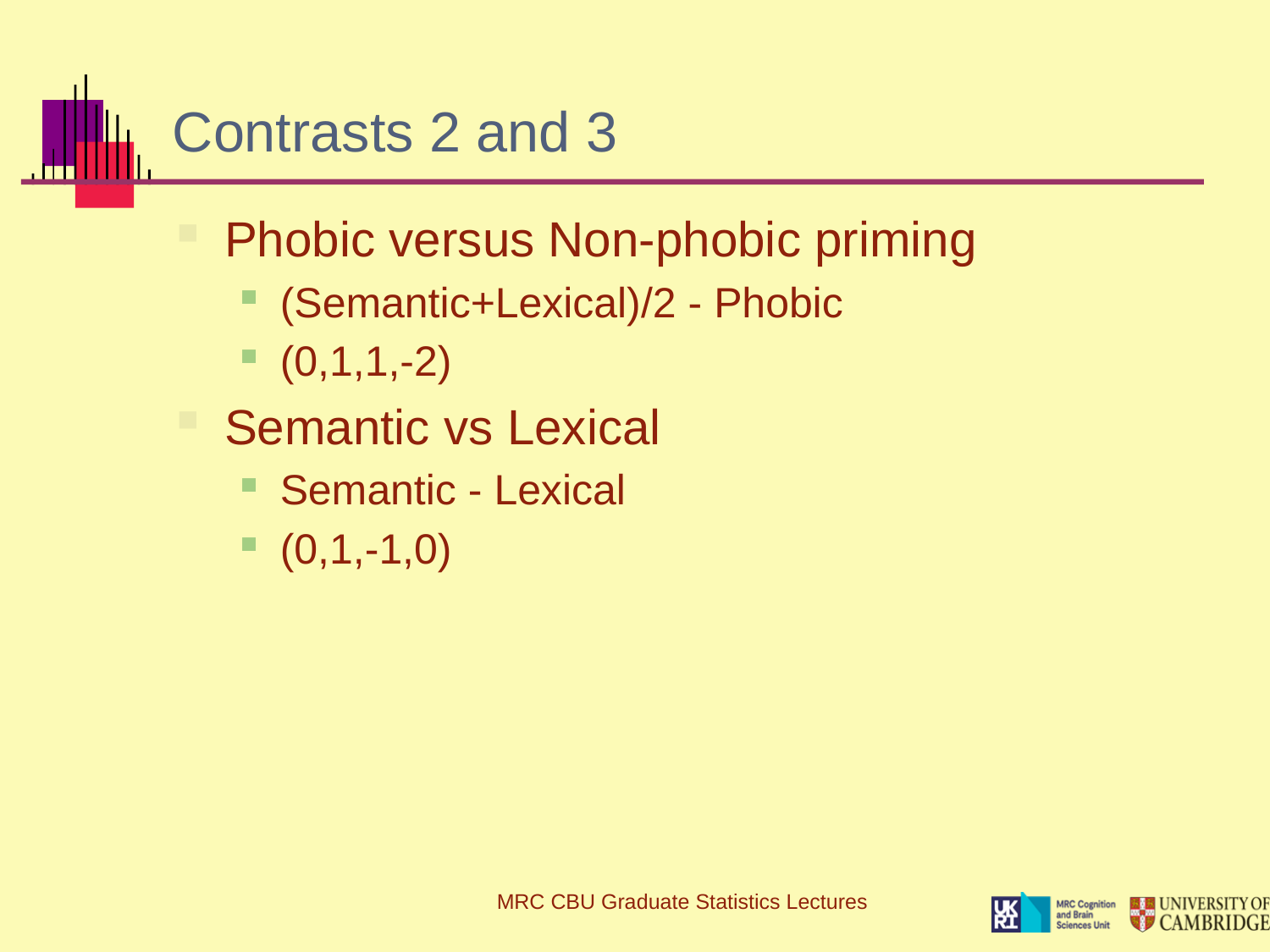

# Contrasts 2 and 3
Phobic versus Non-phobic priming
(Semantic+Lexical)/2 - Phobic
(0,1,1,-2)
Semantic vs Lexical
Semantic - Lexical
(0,1,-1,0)

MRC CBU Graduate Statistics Lectures